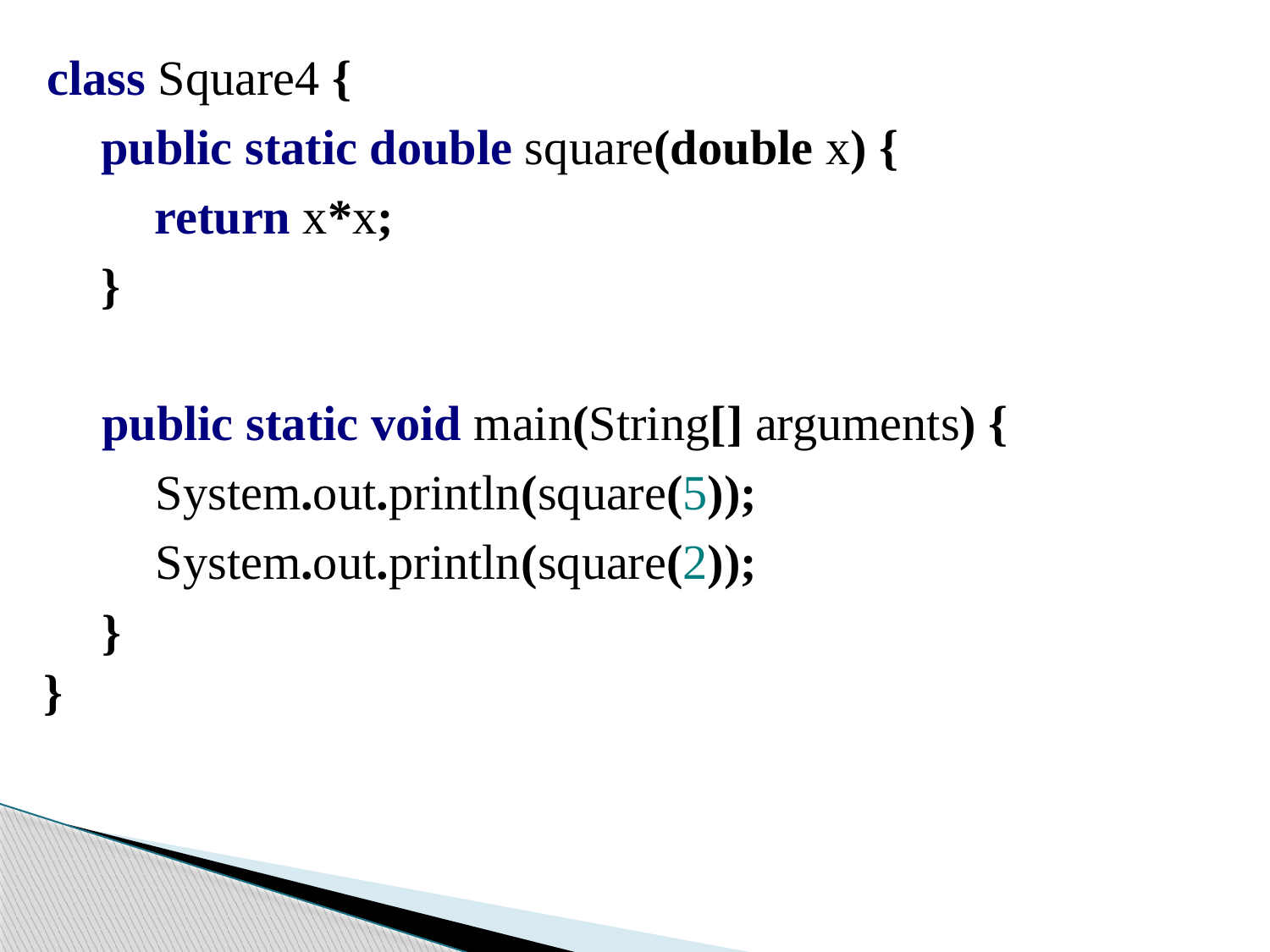

class Square4 {

	public static double square(double x) {

		return x*x;

	}
public static void main(String[] arguments) {

	System.out.println(square(5));

	System.out.println(square(2));

}
}